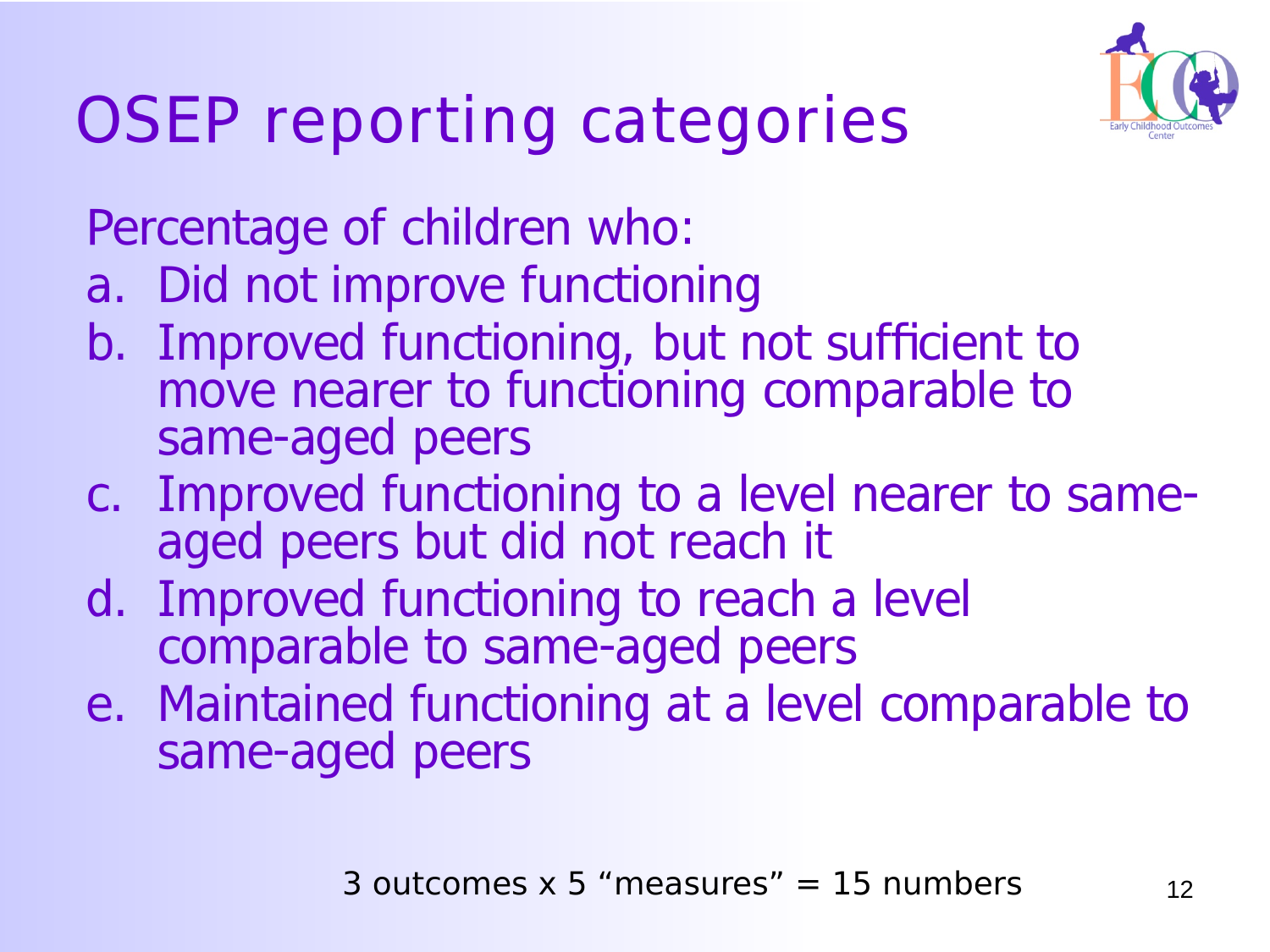

# OSEP reporting categories
Percentage of children who:
Did not improve functioning
Improved functioning, but not sufficient to move nearer to functioning comparable to same-aged peers
Improved functioning to a level nearer to same-aged peers but did not reach it
Improved functioning to reach a level comparable to same-aged peers
Maintained functioning at a level comparable to same-aged peers
3 outcomes x 5 “measures” = 15 numbers
12